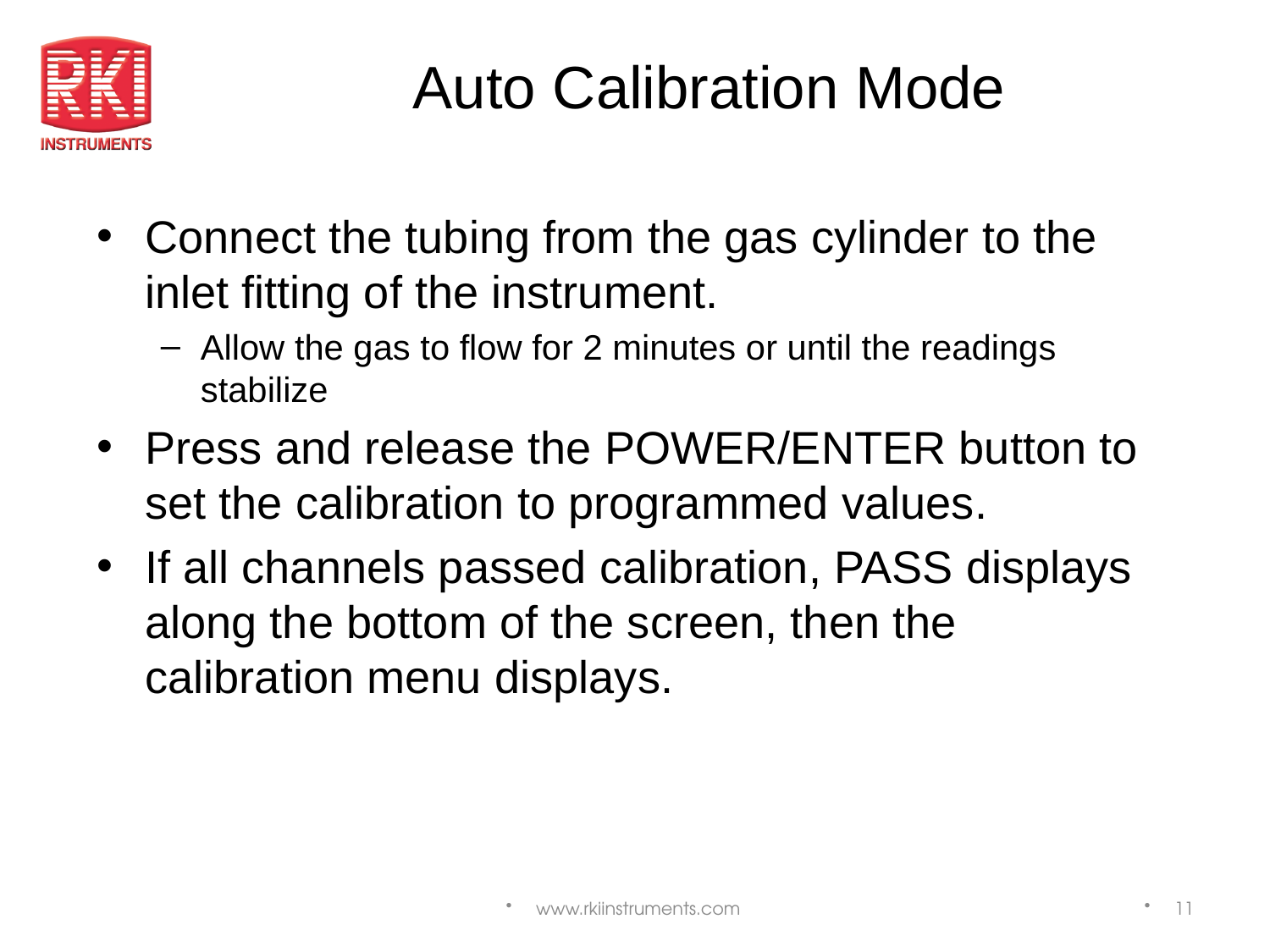

# Auto Calibration Mode
Connect the tubing from the gas cylinder to the inlet fitting of the instrument.
Allow the gas to flow for 2 minutes or until the readings stabilize
Press and release the POWER/ENTER button to set the calibration to programmed values.
If all channels passed calibration, PASS displays along the bottom of the screen, then the calibration menu displays.
www.rkiinstruments.com
11